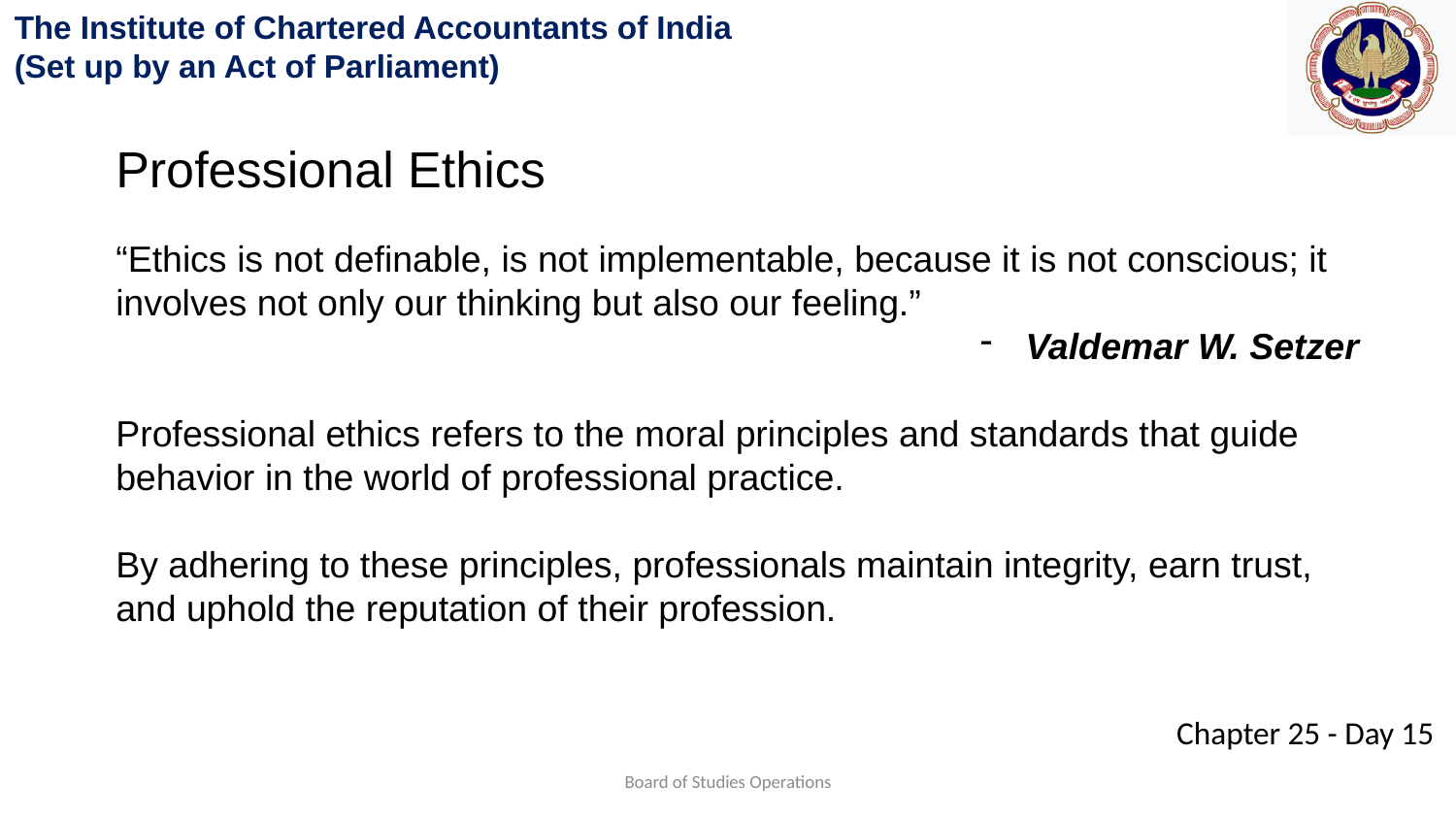

Professional Ethics

“Ethics is not definable, is not implementable, because it is not conscious; it involves not only our thinking but also our feeling.”
Valdemar W. Setzer

Professional ethics refers to the moral principles and standards that guide behavior in the world of professional practice.

By adhering to these principles, professionals maintain integrity, earn trust, and uphold the reputation of their profession.
Board of Studies Operations